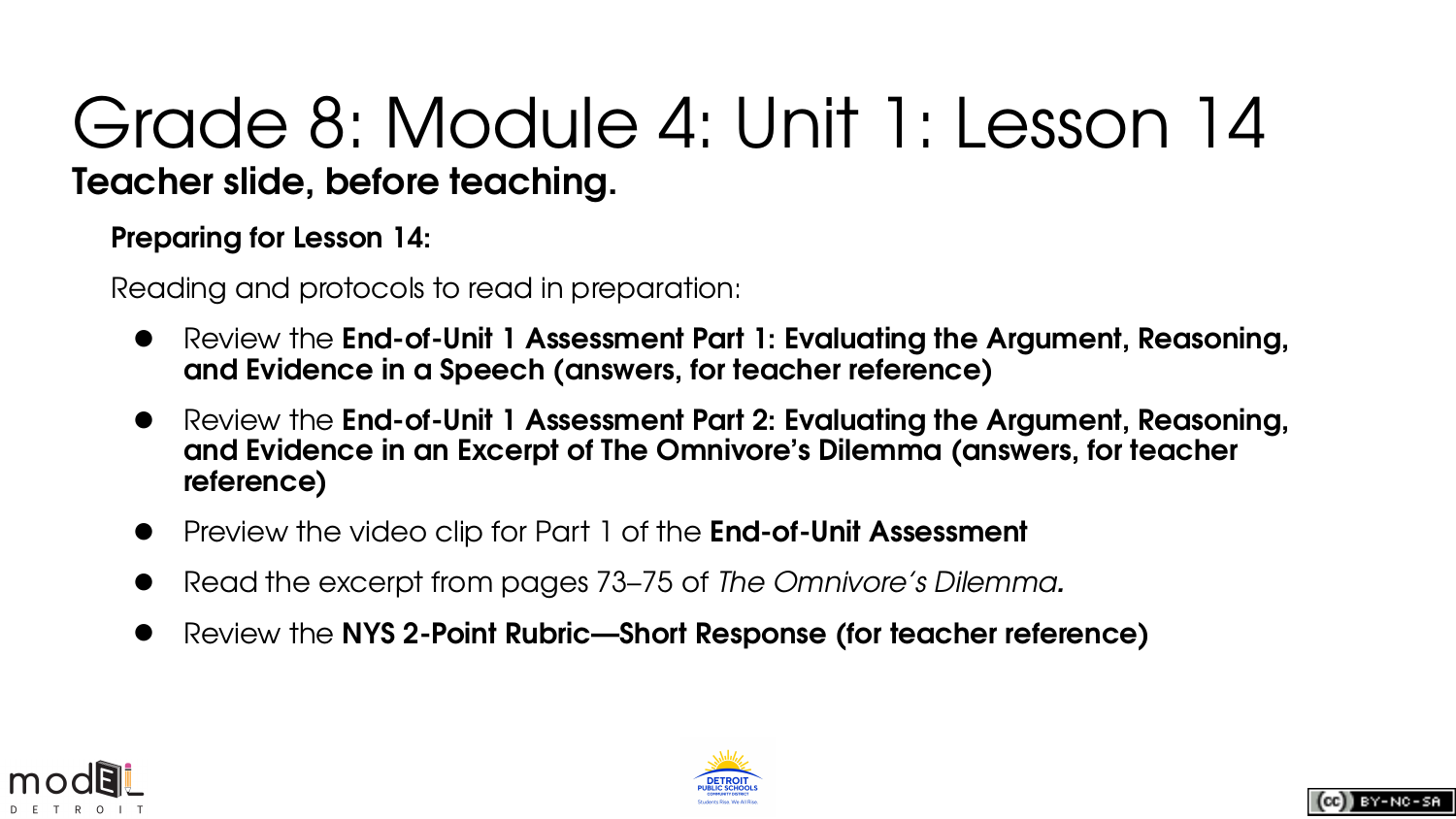

# Grade 8: Module 4: Unit 1: Lesson 14
Teacher slide, before teaching.

Preparing for Lesson 14:
Reading and protocols to read in preparation:
Review the End-of-Unit 1 Assessment Part 1: Evaluating the Argument, Reasoning, and Evidence in a Speech (answers, for teacher reference)
Review the End-of-Unit 1 Assessment Part 2: Evaluating the Argument, Reasoning, and Evidence in an Excerpt of The Omnivore’s Dilemma (answers, for teacher reference)
Preview the video clip for Part 1 of the End-of-Unit Assessment
Read the excerpt from pages 73–75 of The Omnivore’s Dilemma.
Review the NYS 2-Point Rubric—Short Response (for teacher reference)